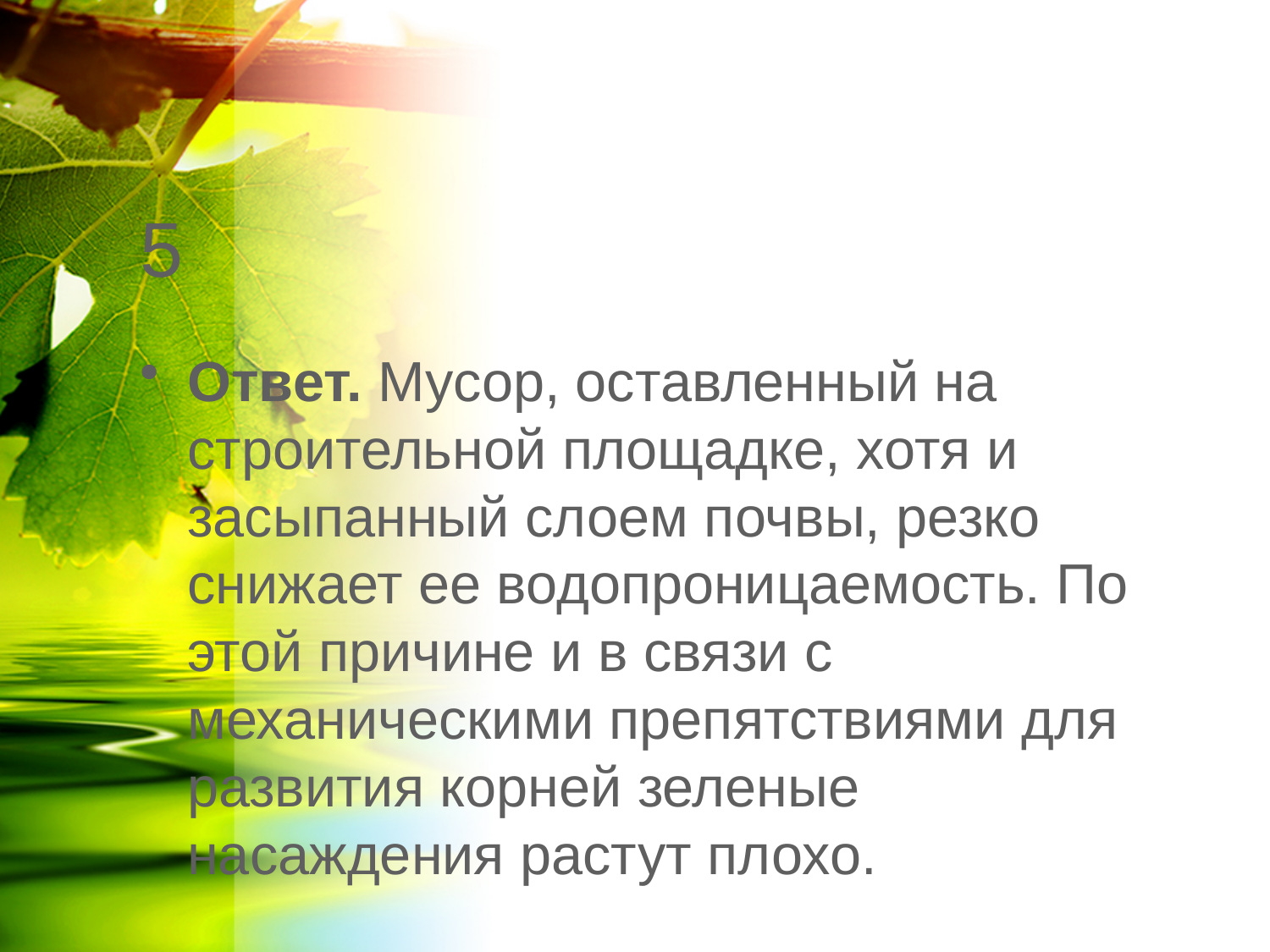

# 5
Ответ. Мусор, оставленный на строительной площадке, хотя и засыпанный слоем почвы, резко снижает ее водопроницаемость. По этой причине и в связи с механическими препятствиями для развития корней зеленые насаждения растут плохо.